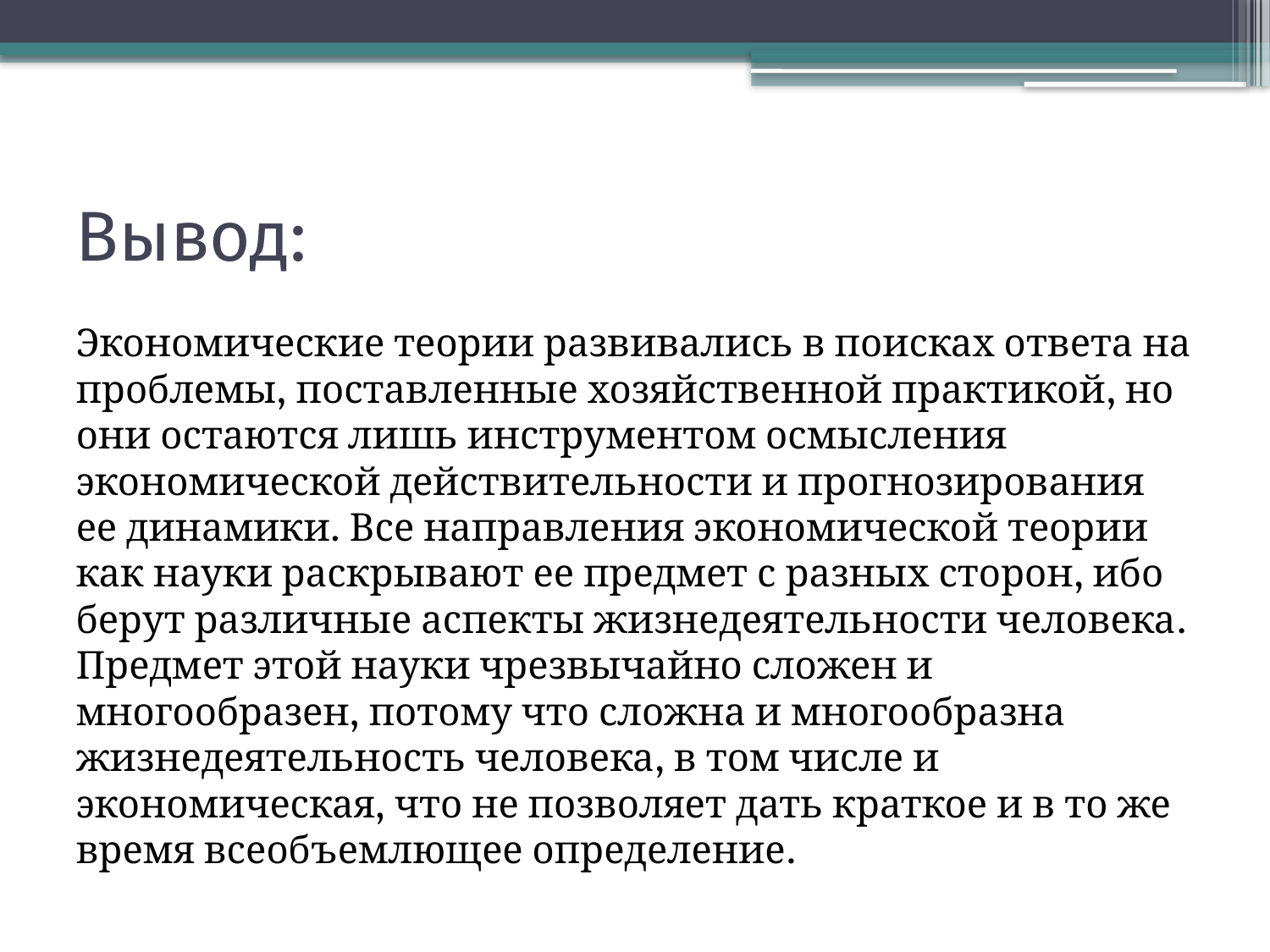

# Вывод:
Экономические теории развивались в поисках ответа на проблемы, поставленные хозяйственной практикой, но они остаются лишь инструментом осмысления экономической действительности и прогнозирования ее динамики. Все направления экономической теории как науки раскрывают ее предмет с разных сторон, ибо берут различные аспекты жизнедеятельности человека. Предмет этой науки чрезвычайно сложен и многообразен, потому что сложна и многообразна жизнедеятельность человека, в том числе и экономическая, что не позволяет дать краткое и в то же время всеобъемлющее определение.